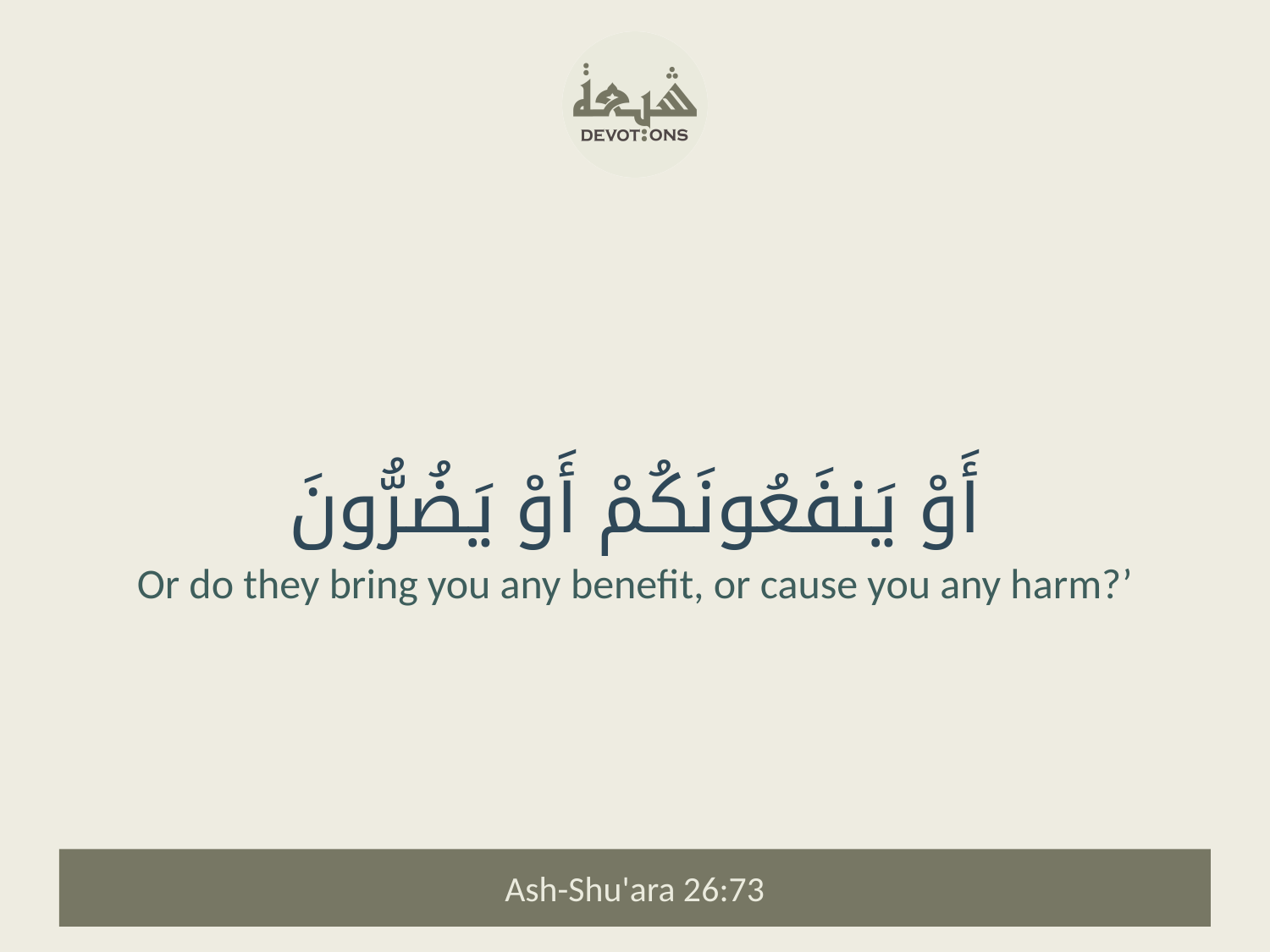

أَوْ يَنفَعُونَكُمْ أَوْ يَضُرُّونَ
Or do they bring you any benefit, or cause you any harm?’
Ash-Shu'ara 26:73